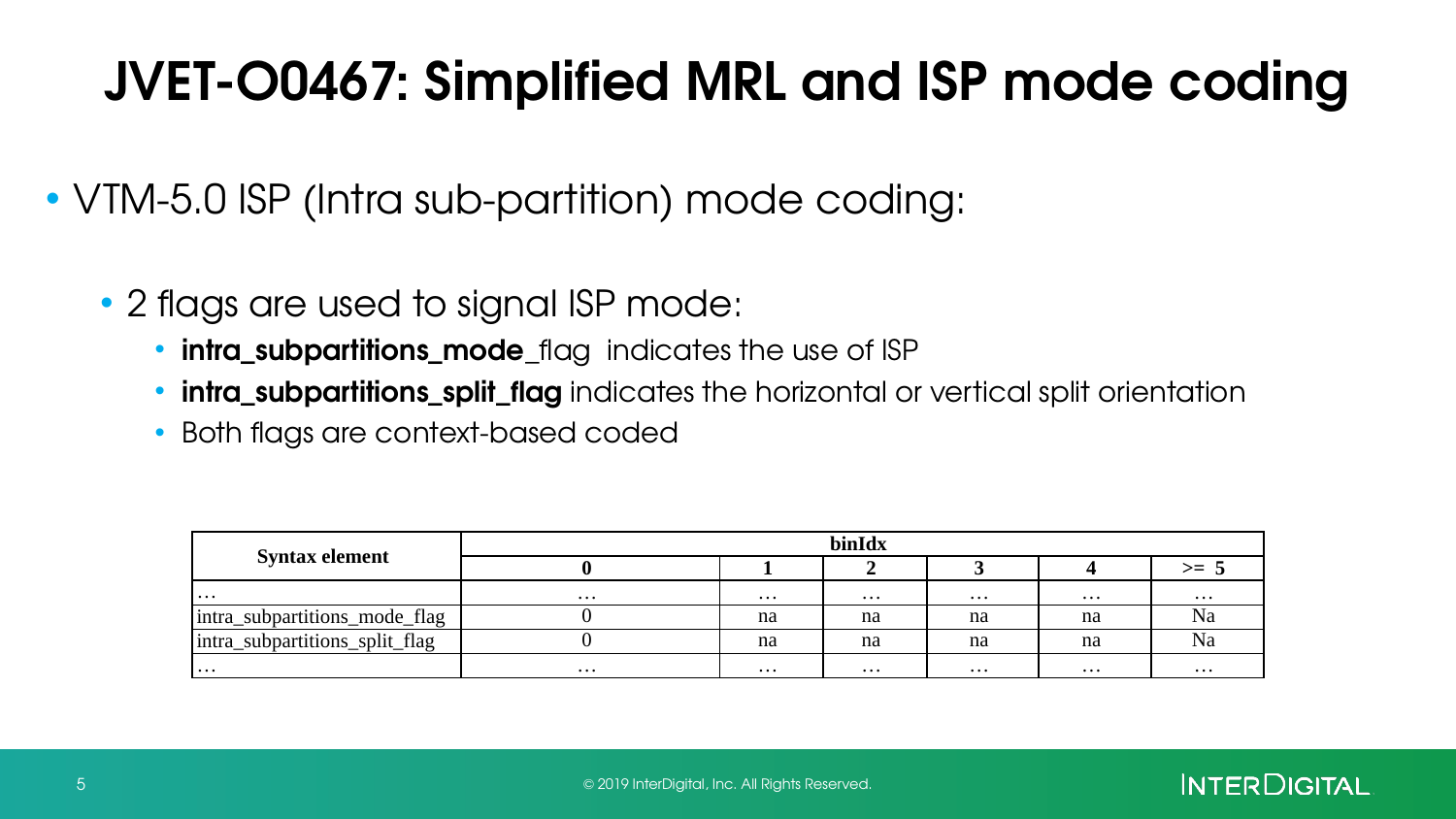

# JVET-O0467: Simplified MRL and ISP mode coding
VTM-5.0 ISP (Intra sub-partition) mode coding:

2 flags are used to signal ISP mode:
intra_subpartitions_mode_flag  indicates the use of ISP
intra_subpartitions_split_flag indicates the horizontal or vertical split orientation
Both flags are context-based coded
| Syntax element | binIdx |  |  |  |  |  |
| --- | --- | --- | --- | --- | --- | --- |
|  | 0 | 1 | 2 | 3 | 4 | >= 5 |
| … | … | … | … | … | … | … |
| intra\_subpartitions\_mode\_flag | 0 | na | na | na | na | Na |
| intra\_subpartitions\_split\_flag | 0 | na | na | na | na | Na |
| … | … | … | … | … | … | … |
5
© 2019 InterDigital, Inc. All Rights Reserved.